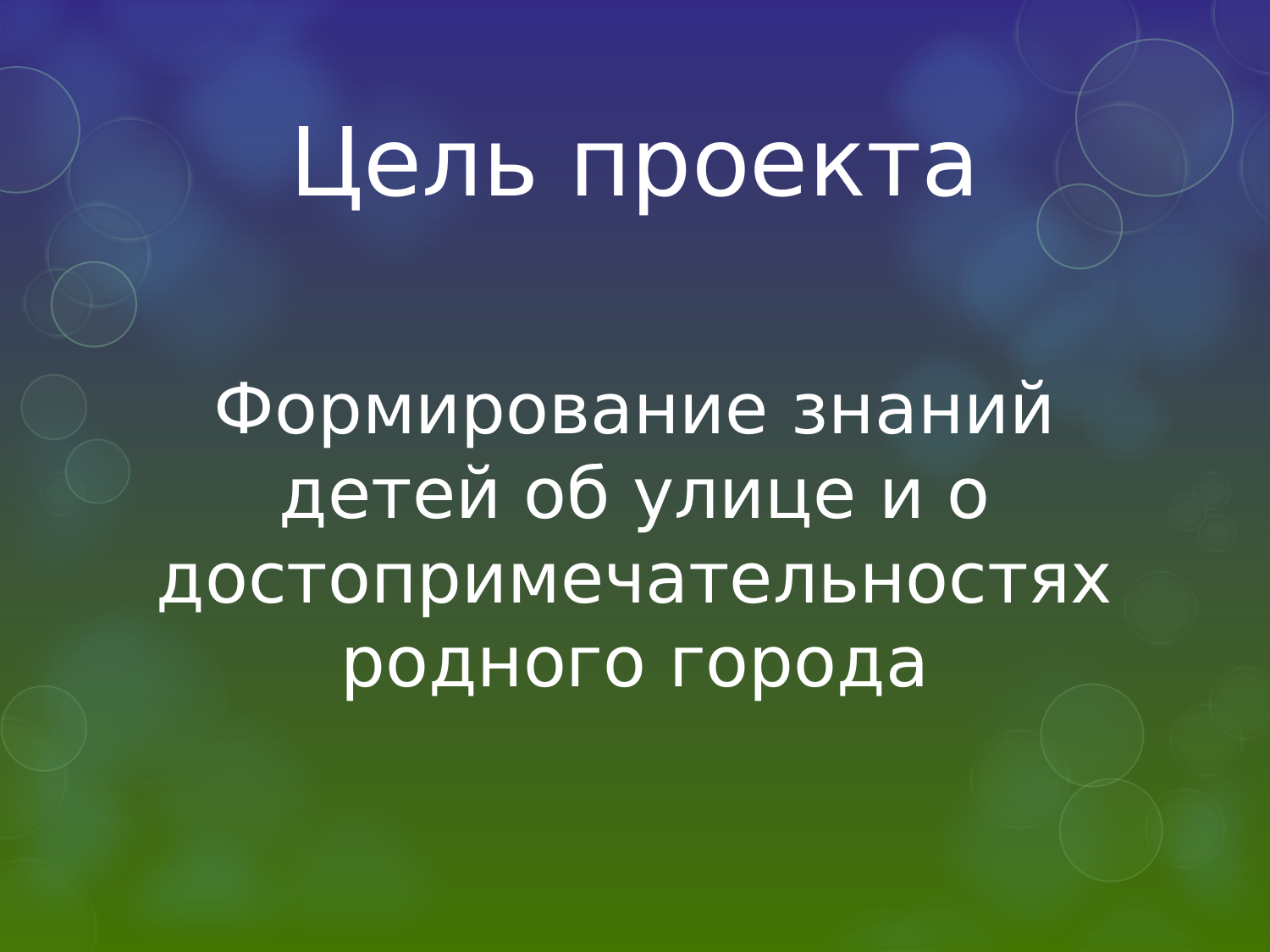

# Цель проекта
Формирование знаний детей об улице и о достопримечательностях родного города